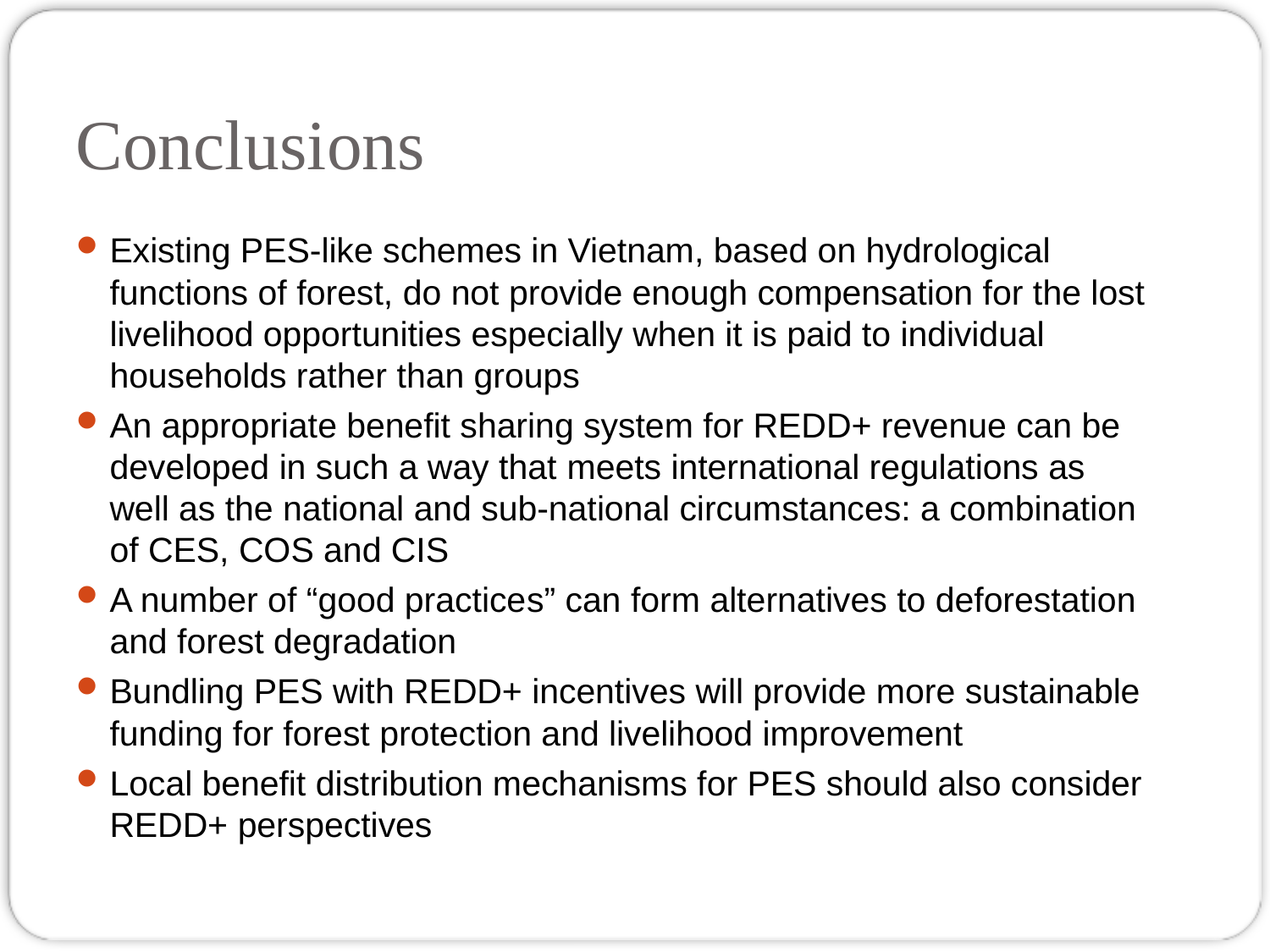

# Conclusions
Existing PES-like schemes in Vietnam, based on hydrological functions of forest, do not provide enough compensation for the lost livelihood opportunities especially when it is paid to individual households rather than groups
An appropriate benefit sharing system for REDD+ revenue can be developed in such a way that meets international regulations as well as the national and sub-national circumstances: a combination of CES, COS and CIS
A number of “good practices” can form alternatives to deforestation and forest degradation
Bundling PES with REDD+ incentives will provide more sustainable funding for forest protection and livelihood improvement
Local benefit distribution mechanisms for PES should also consider REDD+ perspectives